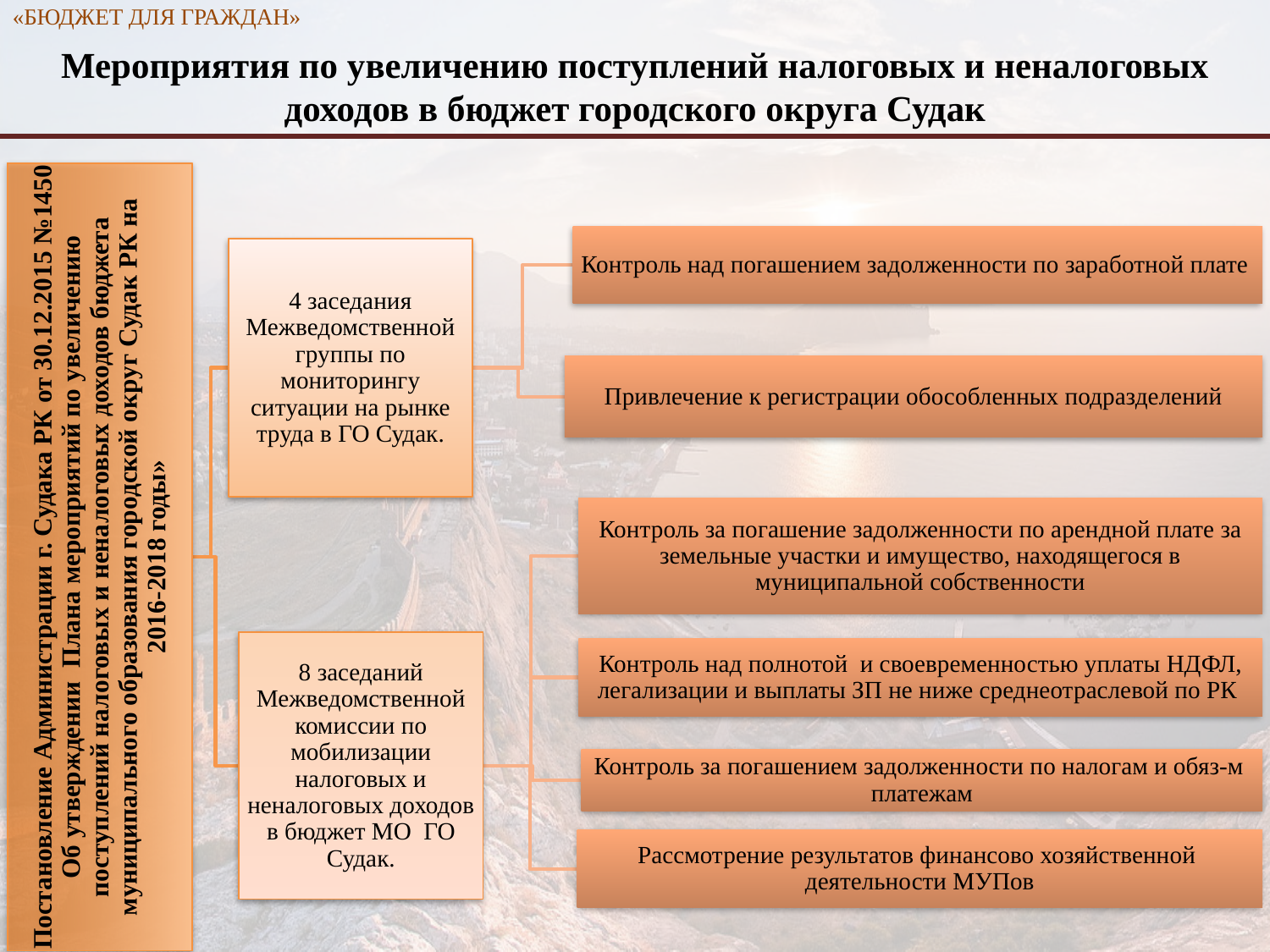

«БЮДЖЕТ ДЛЯ ГРАЖДАН»
# Мероприятия по увеличению поступлений налоговых и неналоговых доходов в бюджет городского округа Судак

Постановление Администрации г. Судака РК от 30.12.2015 №1450 Об утверждении  Плана мероприятий по увеличению поступлений налоговых и неналоговых доходов бюджета муниципального образования городской округ Судак РК на 2016-2018 годы»
4 заседания Межведомственной группы по мониторингу ситуации на рынке труда в ГО Судак.
Контроль над погашением задолженности по заработной плате
Привлечение к регистрации обособленных подразделений
8 заседаний Межведомственной комиссии по мобилизации налоговых и неналоговых доходов в бюджет МО  ГО Судак.
Контроль за погашение задолженности по арендной плате за земельные участки и имущество, находящегося в муниципальной собственности
Контроль над полнотой  и своевременностью уплаты НДФЛ, легализации и выплаты ЗП не ниже среднеотраслевой по РК
Контроль за погашением задолженности по налогам и обяз-м  платежам
Рассмотрение результатов финансово хозяйственной  деятельности МУПов